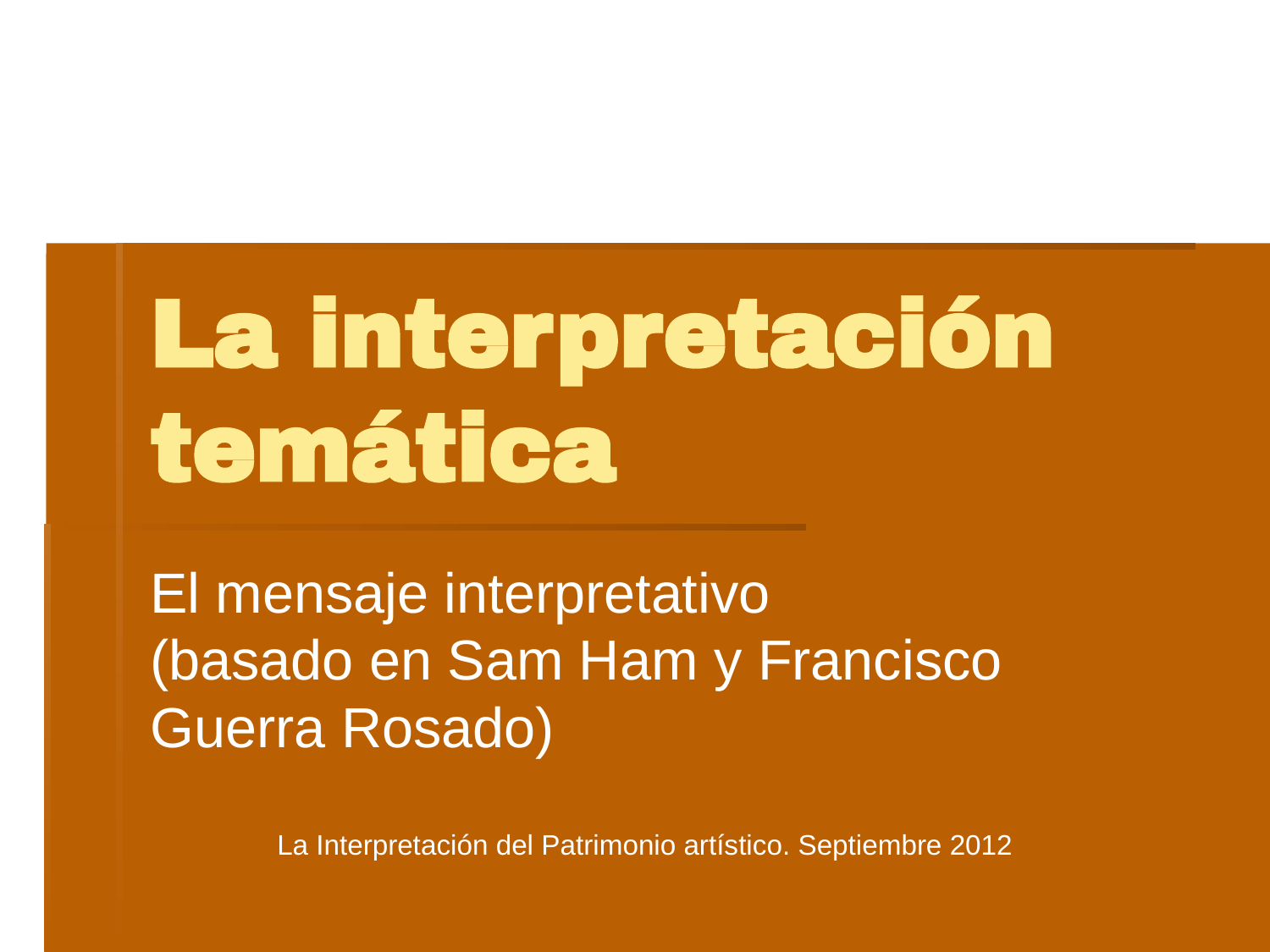

La interpretación temática
El mensaje interpretativo
(basado en Sam Ham y Francisco Guerra Rosado)

	La Interpretación del Patrimonio artístico. Septiembre 2012